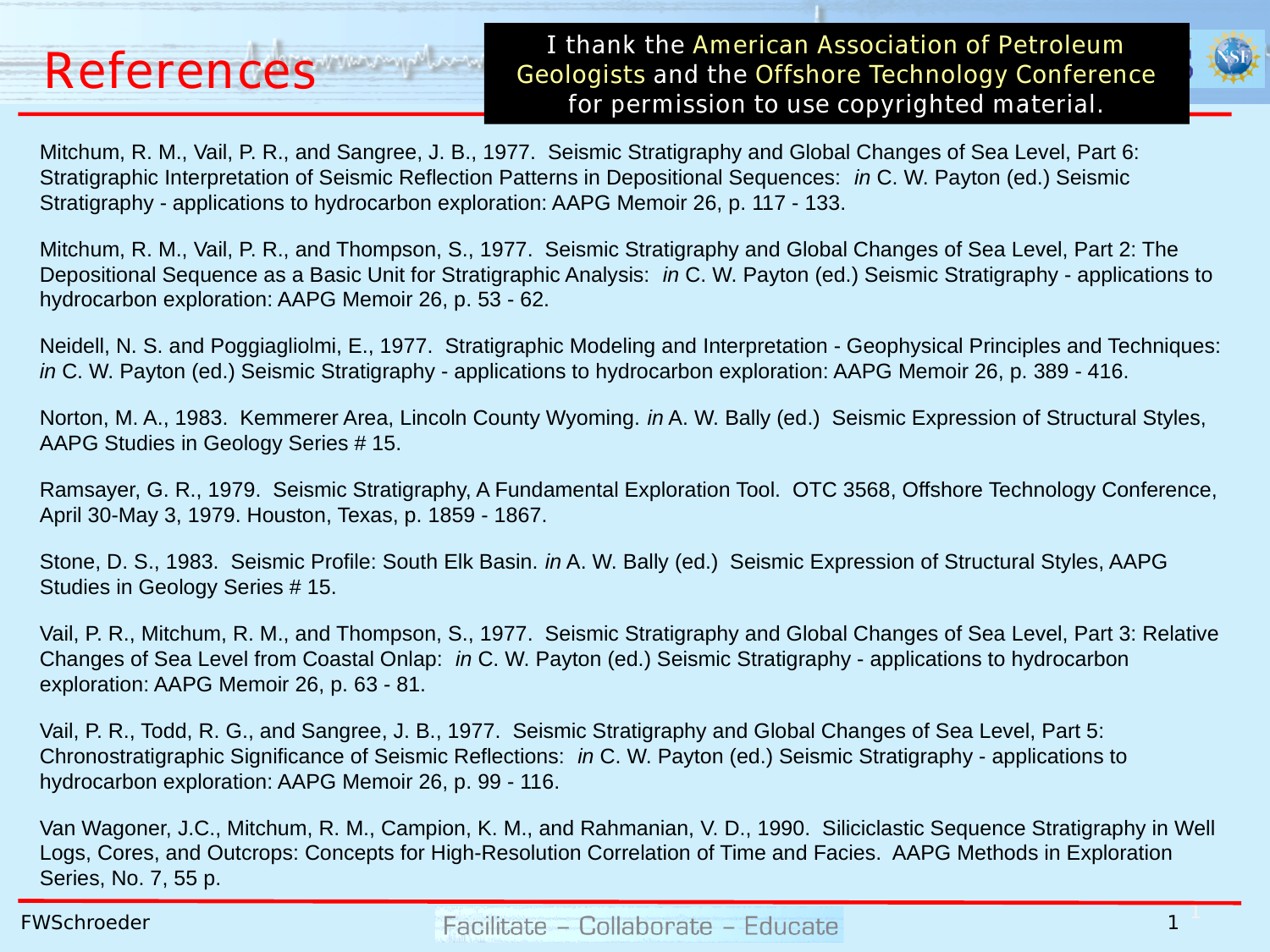

I thank the American Association of Petroleum Geologists and the Offshore Technology Conference for permission to use copyrighted material.
# References
Mitchum, R. M., Vail, P. R., and Sangree, J. B., 1977.  Seismic Stratigraphy and Global Changes of Sea Level, Part 6: Stratigraphic Interpretation of Seismic Reflection Patterns in Depositional Sequences:  in C. W. Payton (ed.) Seismic Stratigraphy - applications to hydrocarbon exploration: AAPG Memoir 26, p. 117 - 133.

Mitchum, R. M., Vail, P. R., and Thompson, S., 1977.  Seismic Stratigraphy and Global Changes of Sea Level, Part 2: The Depositional Sequence as a Basic Unit for Stratigraphic Analysis:  in C. W. Payton (ed.) Seismic Stratigraphy - applications to hydrocarbon exploration: AAPG Memoir 26, p. 53 - 62.

Neidell, N. S. and Poggiagliolmi, E., 1977.  Stratigraphic Modeling and Interpretation - Geophysical Principles and Techniques: in C. W. Payton (ed.) Seismic Stratigraphy - applications to hydrocarbon exploration: AAPG Memoir 26, p. 389 - 416.

Norton, M. A., 1983.  Kemmerer Area, Lincoln County Wyoming. in A. W. Bally (ed.)  Seismic Expression of Structural Styles, AAPG Studies in Geology Series # 15.

Ramsayer, G. R., 1979.  Seismic Stratigraphy, A Fundamental Exploration Tool.  OTC 3568, Offshore Technology Conference, April 30-May 3, 1979. Houston, Texas, p. 1859 - 1867.

Stone, D. S., 1983.  Seismic Profile: South Elk Basin. in A. W. Bally (ed.)  Seismic Expression of Structural Styles, AAPG Studies in Geology Series # 15.

Vail, P. R., Mitchum, R. M., and Thompson, S., 1977.  Seismic Stratigraphy and Global Changes of Sea Level, Part 3: Relative Changes of Sea Level from Coastal Onlap:  in C. W. Payton (ed.) Seismic Stratigraphy - applications to hydrocarbon exploration: AAPG Memoir 26, p. 63 - 81.

Vail, P. R., Todd, R. G., and Sangree, J. B., 1977.  Seismic Stratigraphy and Global Changes of Sea Level, Part 5: Chronostratigraphic Significance of Seismic Reflections:  in C. W. Payton (ed.) Seismic Stratigraphy - applications to hydrocarbon exploration: AAPG Memoir 26, p. 99 - 116.

Van Wagoner, J.C., Mitchum, R. M., Campion, K. M., and Rahmanian, V. D., 1990.  Siliciclastic Sequence Stratigraphy in Well Logs, Cores, and Outcrops: Concepts for High-Resolution Correlation of Time and Facies.  AAPG Methods in Exploration Series, No. 7, 55 p.